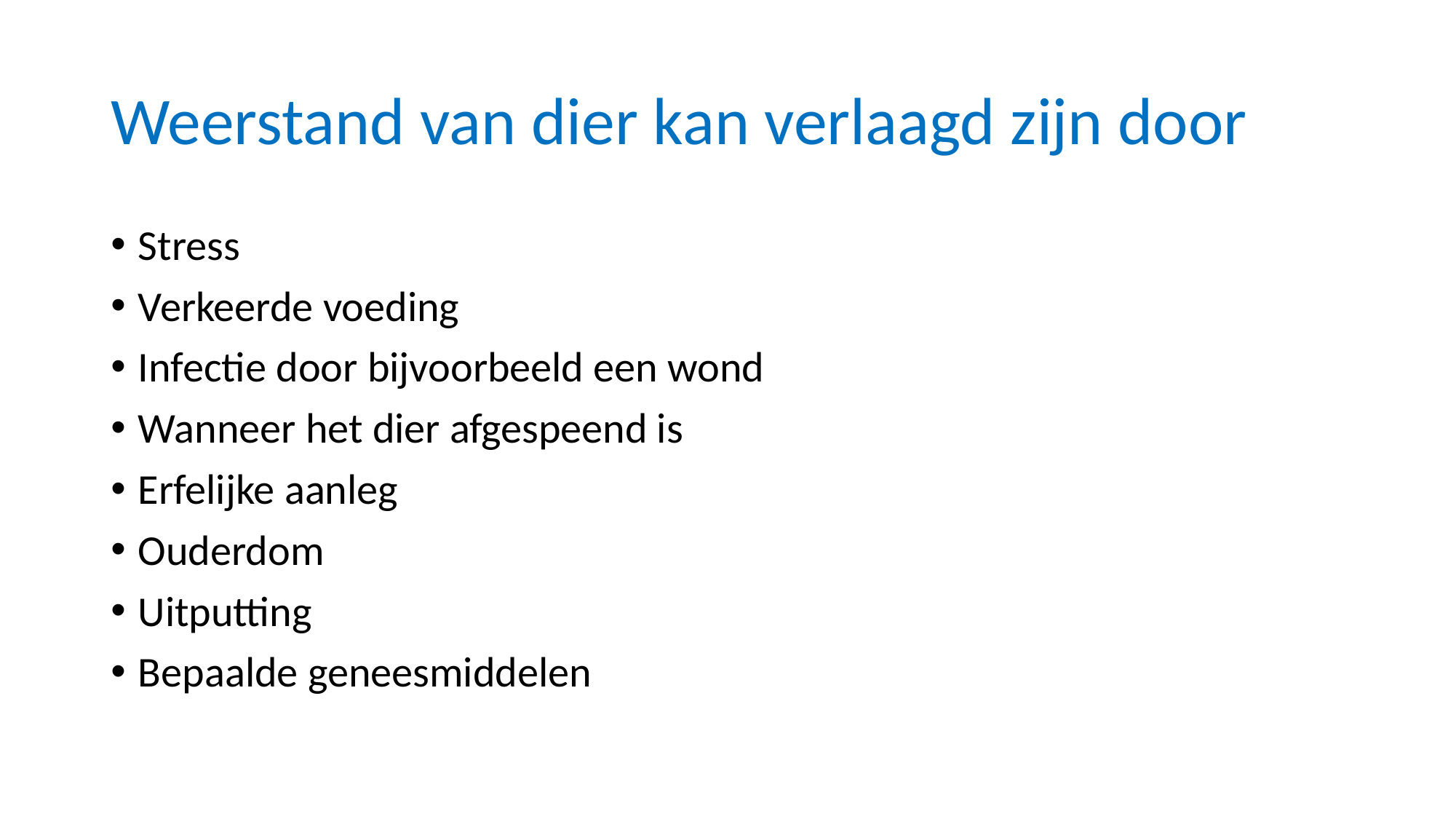

# Weerstand van dier kan verlaagd zijn door
Stress
Verkeerde voeding
Infectie door bijvoorbeeld een wond
Wanneer het dier afgespeend is
Erfelijke aanleg
Ouderdom
Uitputting
Bepaalde geneesmiddelen